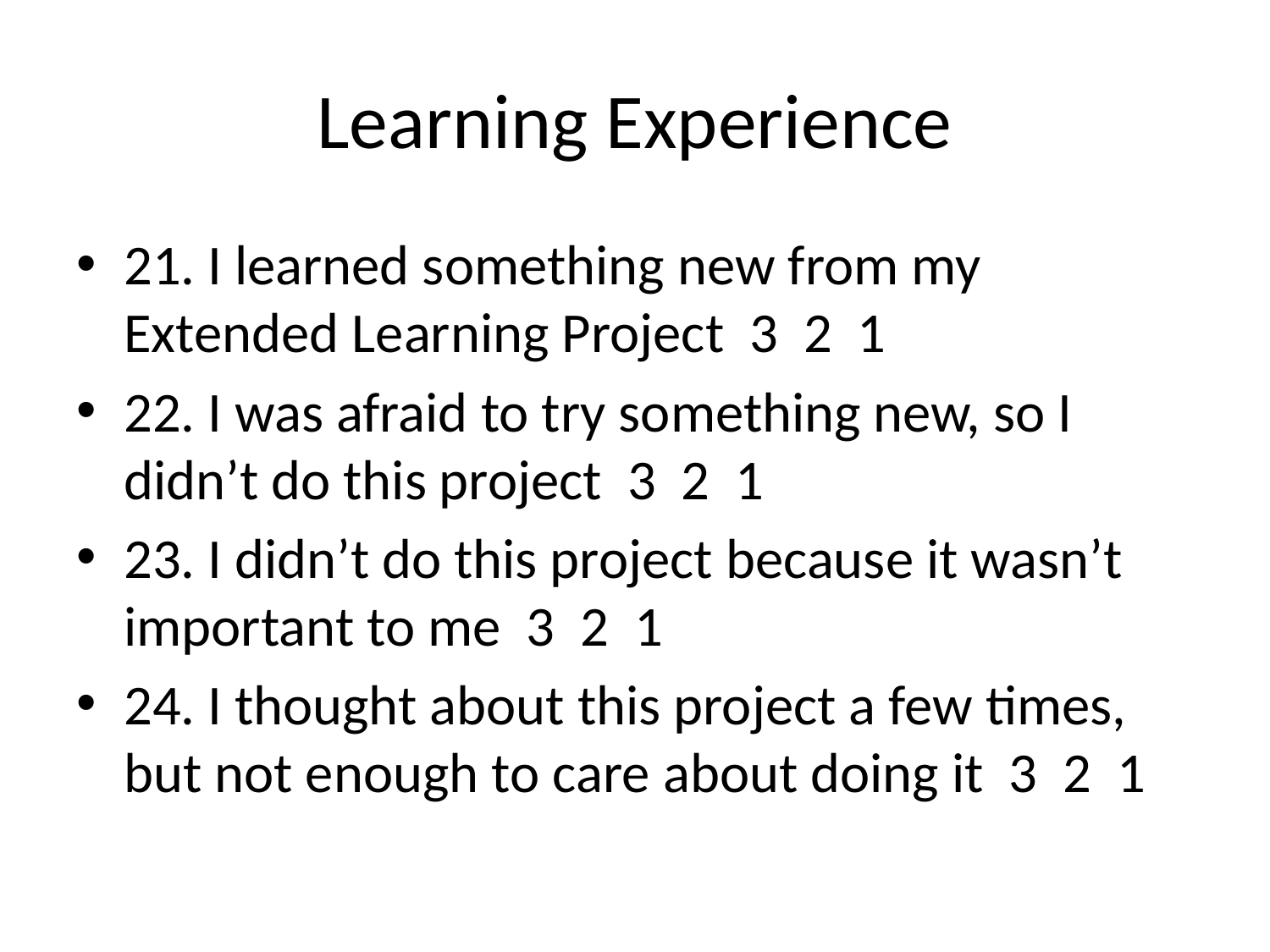

# Learning Experience
21. I learned something new from my Extended Learning Project  3  2  1
22. I was afraid to try something new, so I didn’t do this project  3  2  1
23. I didn’t do this project because it wasn’t important to me  3  2  1
24. I thought about this project a few times, but not enough to care about doing it  3  2  1